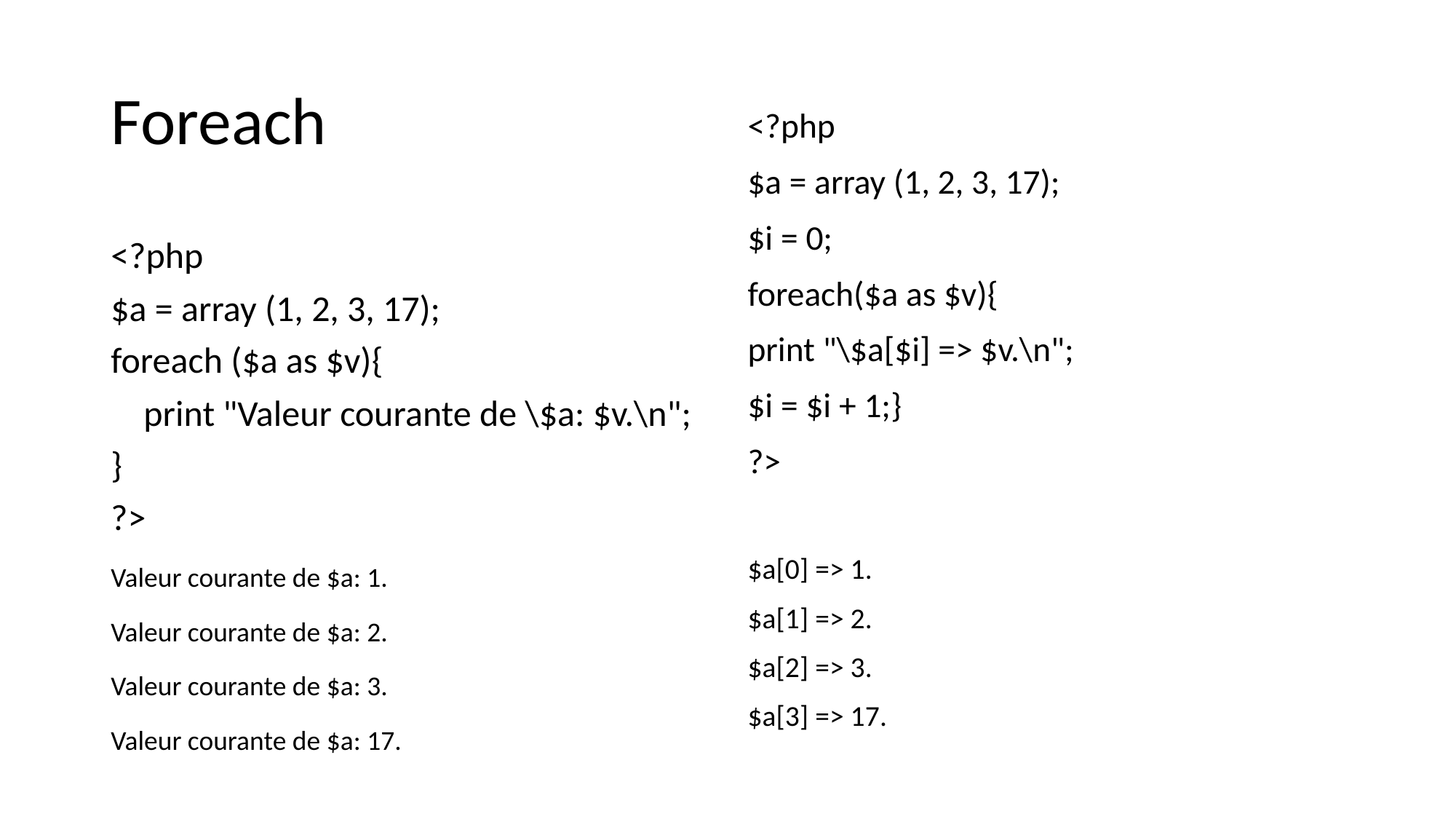

# Foreach
<?php
$a = array (1, 2, 3, 17);
$i = 0;
foreach($a as $v){
print "\$a[$i] => $v.\n";
$i = $i + 1;}
?>

$a[0] => 1.
$a[1] => 2.
$a[2] => 3.
$a[3] => 17.

<?php
$a = array (1, 2, 3, 17);
foreach ($a as $v){
    print "Valeur courante de \$a: $v.\n";
}
?>
Valeur courante de $a: 1.
Valeur courante de $a: 2.
Valeur courante de $a: 3.
Valeur courante de $a: 17.